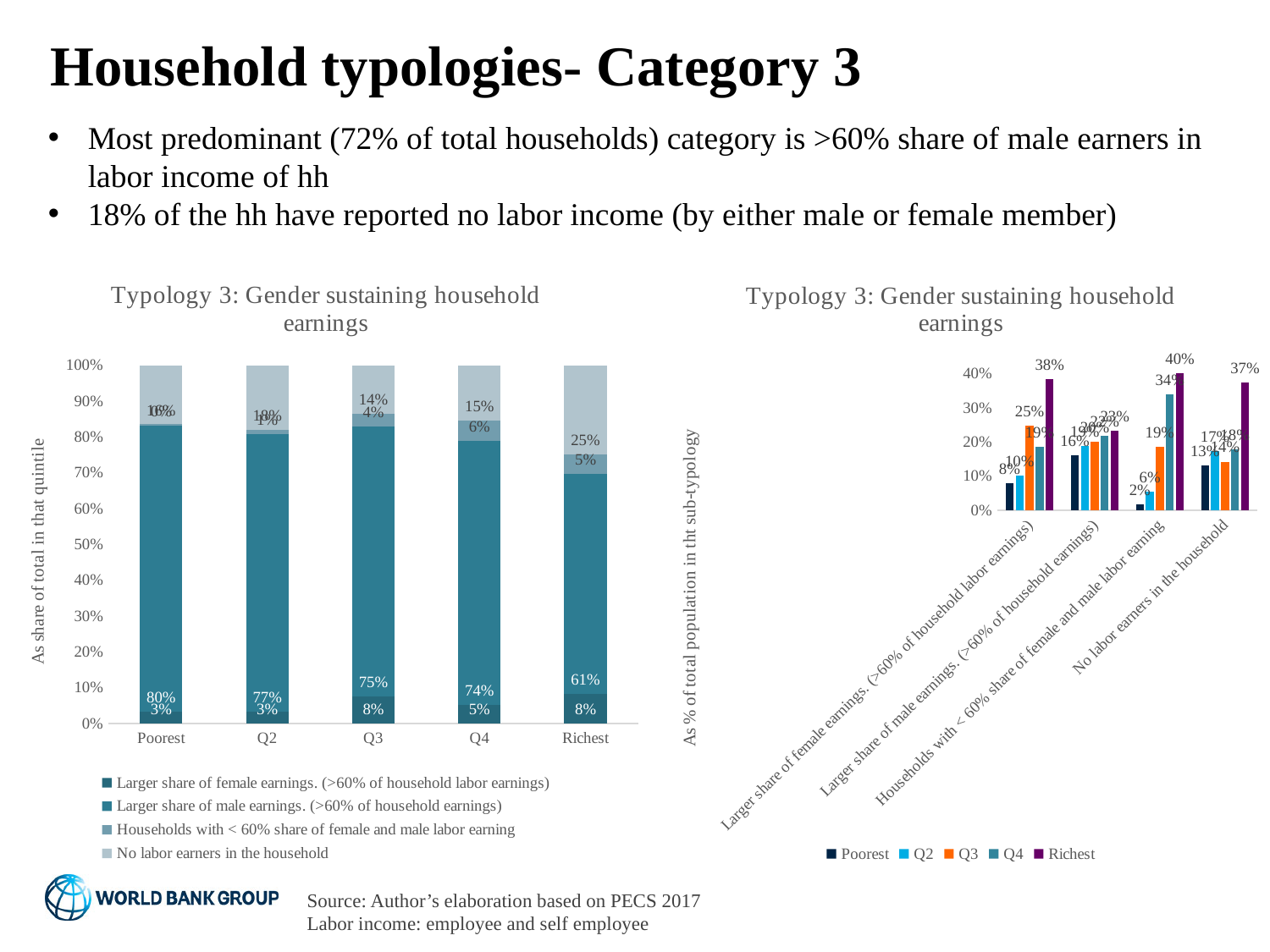

# Household typologies- Category 3
Most predominant (72% of total households) category is >60% share of male earners in labor income of hh
18% of the hh have reported no labor income (by either male or female member)

### Chart: Typology 3: Gender sustaining household earnings

| Category | Larger share of female earnings. (>60% of household labor earnings) | Larger share of male earnings. (>60% of household earnings) | Households with < 60% share of female and male labor earning | No labor earners in the household |
|---|---|---|---|---|
| Poorest | 0.03208157557036047 | 0.7984278106918093 | 0.004718104766515288 | 0.16477250897131485 |
| Q2 | 0.03375621715839947 | 0.7732453087988355 | 0.011645799148273243 | 0.18135267489449186 |
| Q3 | 0.07533511438804438 | 0.753176149421935 | 0.03566970379271323 | 0.13581903239730742 |
| Q4 | 0.050963732200456295 | 0.7375291742060682 | 0.05844281855610626 | 0.15306427503736922 |
| Richest | 0.08213147418508836 | 0.614664522754518 | 0.05394148429093379 | 0.2492625187694599 |

### Chart: Typology 3: Gender sustaining household earnings

| Category | Poorest | Q2 | Q3 | Q4 | Richest |
|---|---|---|---|---|---|
| Larger share of female earnings. (>60% of household labor earnings) | 0.08002990338905076 | 0.10134565250728415 | 0.24756555742984204 | 0.1862636098757859 | 0.3847952767980371 |
| Larger share of male earnings. (>60% of household earnings) | 0.16109651992446347 | 0.18776841667881164 | 0.2001903917294329 | 0.21802178651939733 | 0.2329228851478947 |
| Households with < 60% share of female and male labor earning | 0.01867396593673966 | 0.05547445255474453 | 0.18597931873479318 | 0.33889902676399025 | 0.40097323600973234 |
| No labor earners in the household | 0.13136034501770422 | 0.17400360210245164 | 0.14263835626508534 | 0.1787819012729879 | 0.3732157953417709 |
Source: Author’s elaboration based on PECS 2017
Labor income: employee and self employee